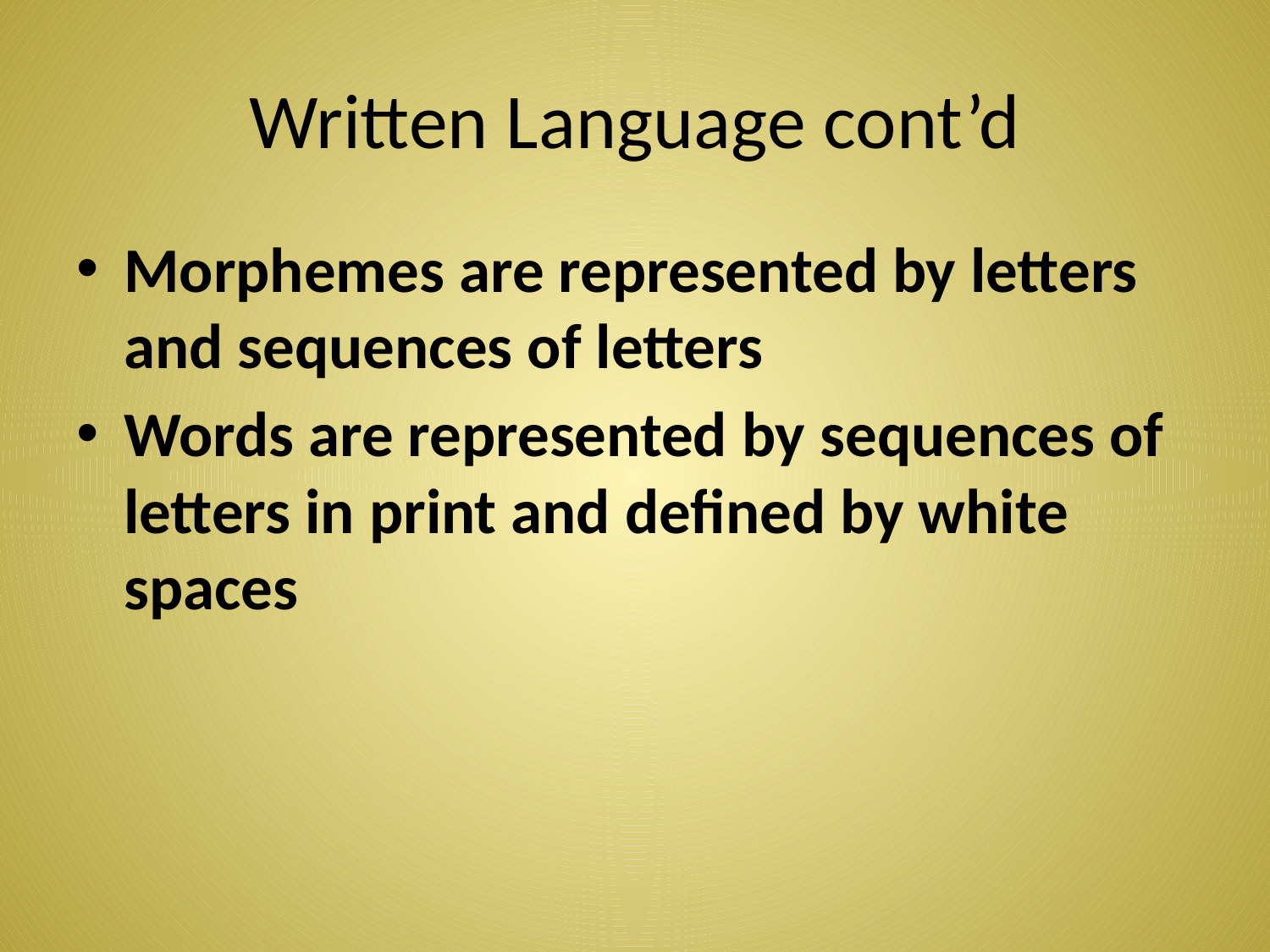

# Written Language cont’d
Morphemes are represented by letters and sequences of letters
Words are represented by sequences of letters in print and defined by white spaces